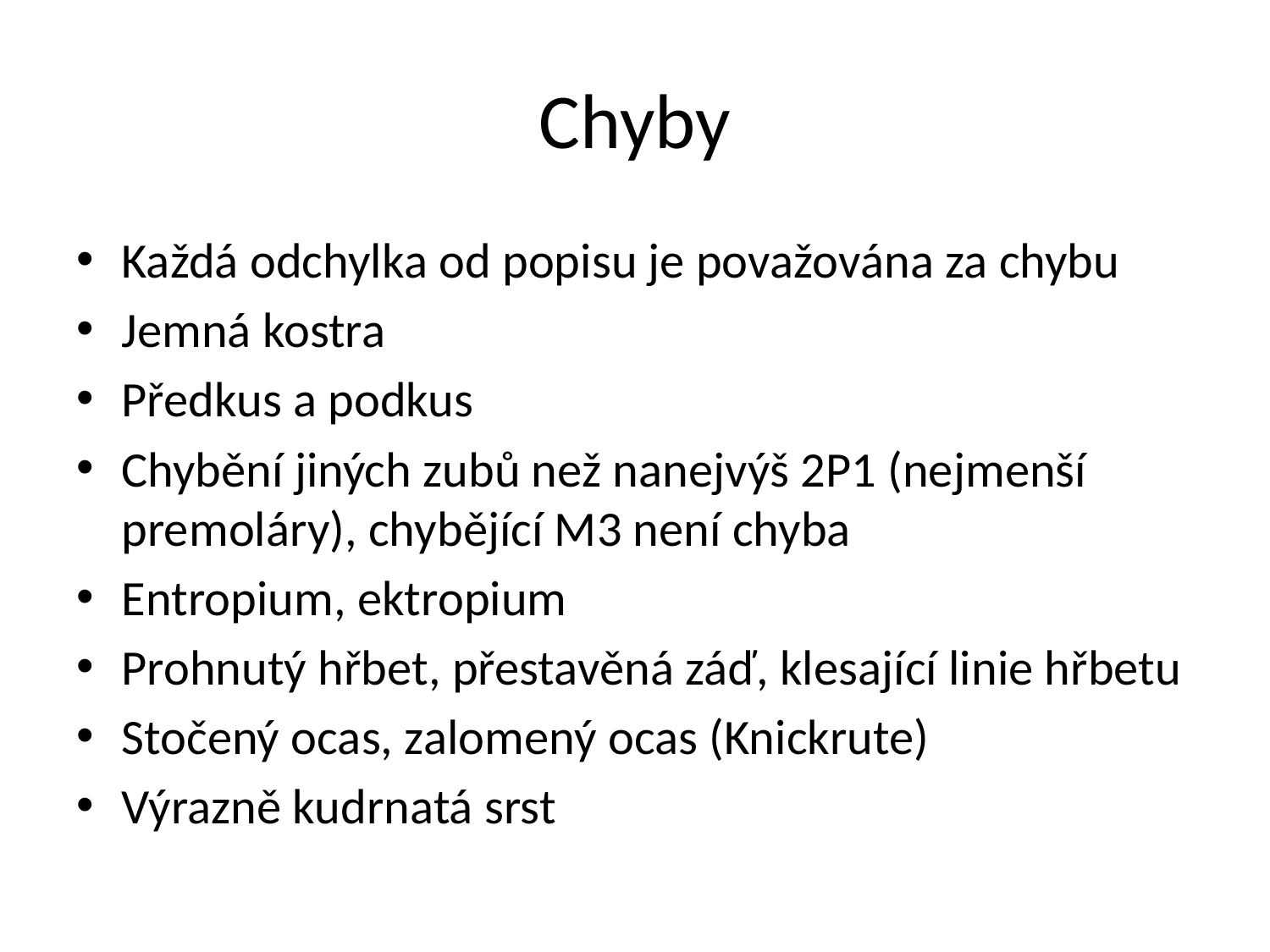

# Chyby
Každá odchylka od popisu je považována za chybu
Jemná kostra
Předkus a podkus
Chybění jiných zubů než nanejvýš 2P1 (nejmenší premoláry), chybějící M3 není chyba
Entropium, ektropium
Prohnutý hřbet, přestavěná záď, klesající linie hřbetu
Stočený ocas, zalomený ocas (Knickrute)
Výrazně kudrnatá srst